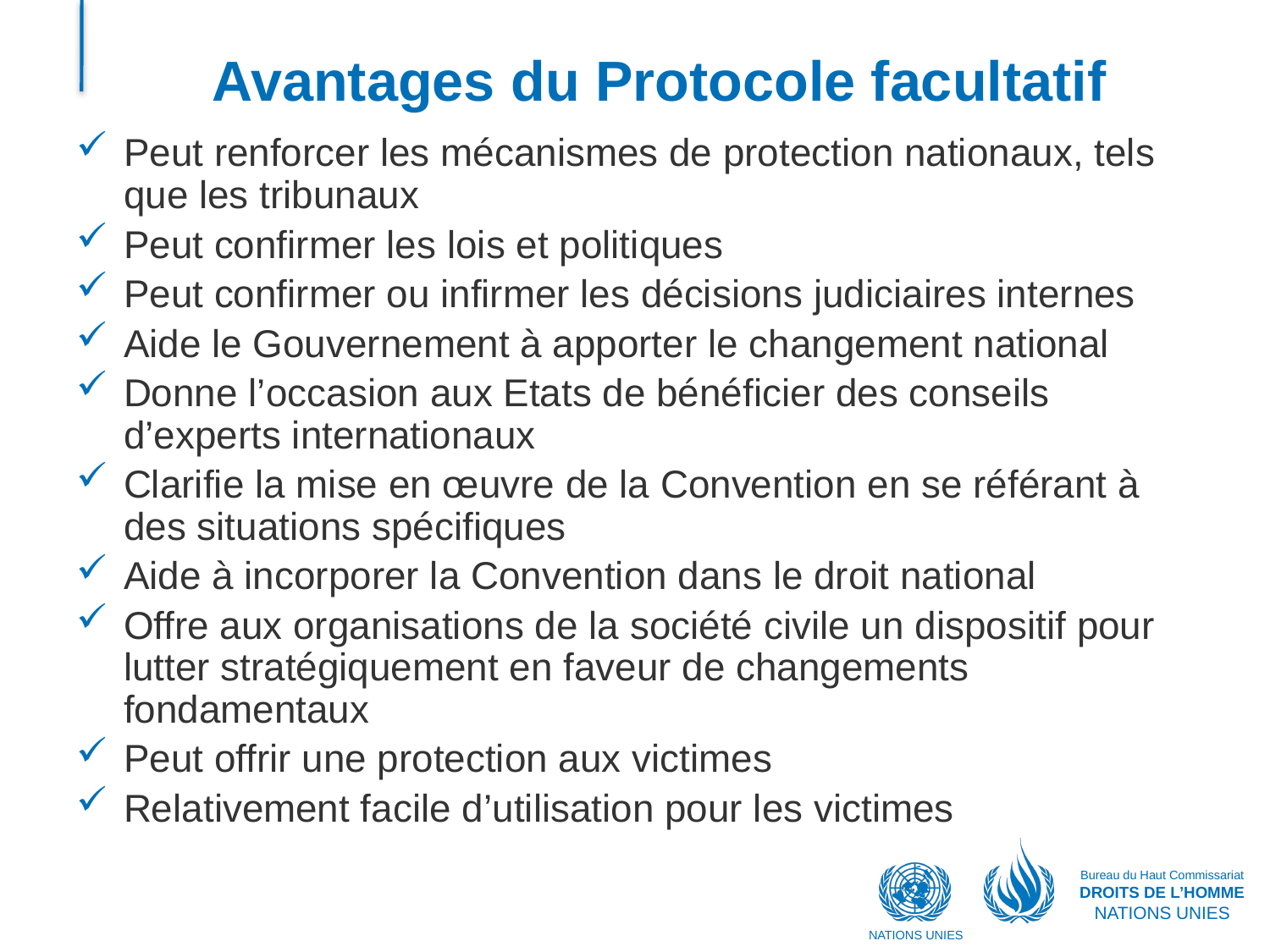

# Avantages du Protocole facultatif
Peut renforcer les mécanismes de protection nationaux, tels que les tribunaux
Peut confirmer les lois et politiques
Peut confirmer ou infirmer les décisions judiciaires internes
Aide le Gouvernement à apporter le changement national
Donne l’occasion aux Etats de bénéficier des conseils d’experts internationaux
Clarifie la mise en œuvre de la Convention en se référant à des situations spécifiques
Aide à incorporer la Convention dans le droit national
Offre aux organisations de la société civile un dispositif pour lutter stratégiquement en faveur de changements fondamentaux
Peut offrir une protection aux victimes
Relativement facile d’utilisation pour les victimes
Bureau du Haut Commissariat
DROITS DE L’HOMME
NATIONS UNIES
NATIONS UNIES